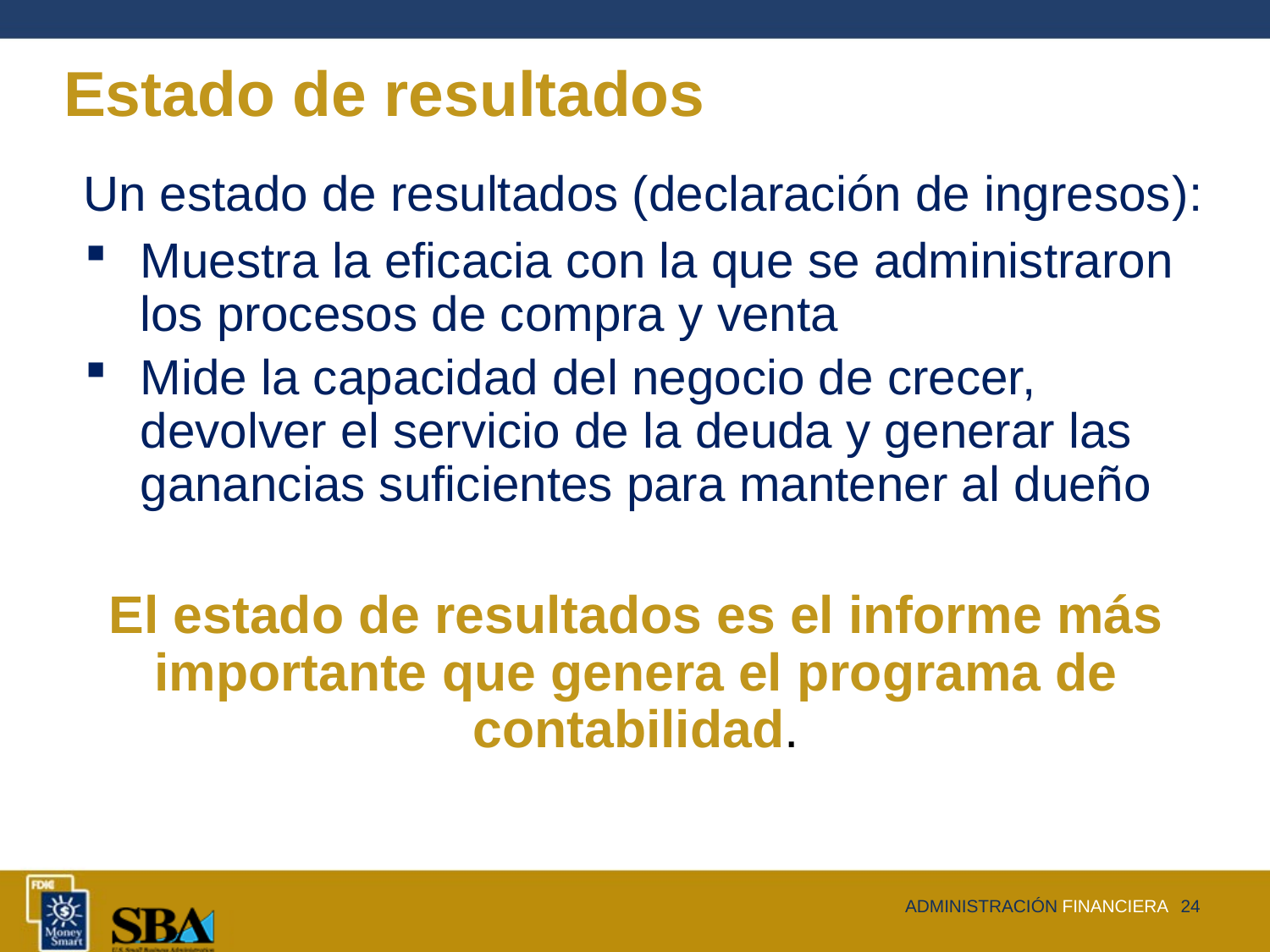

# Estado de resultados
Un estado de resultados (declaración de ingresos):
Muestra la eficacia con la que se administraron los procesos de compra y venta
Mide la capacidad del negocio de crecer, devolver el servicio de la deuda y generar las ganancias suficientes para mantener al dueño

El estado de resultados es el informe más importante que genera el programa de contabilidad.